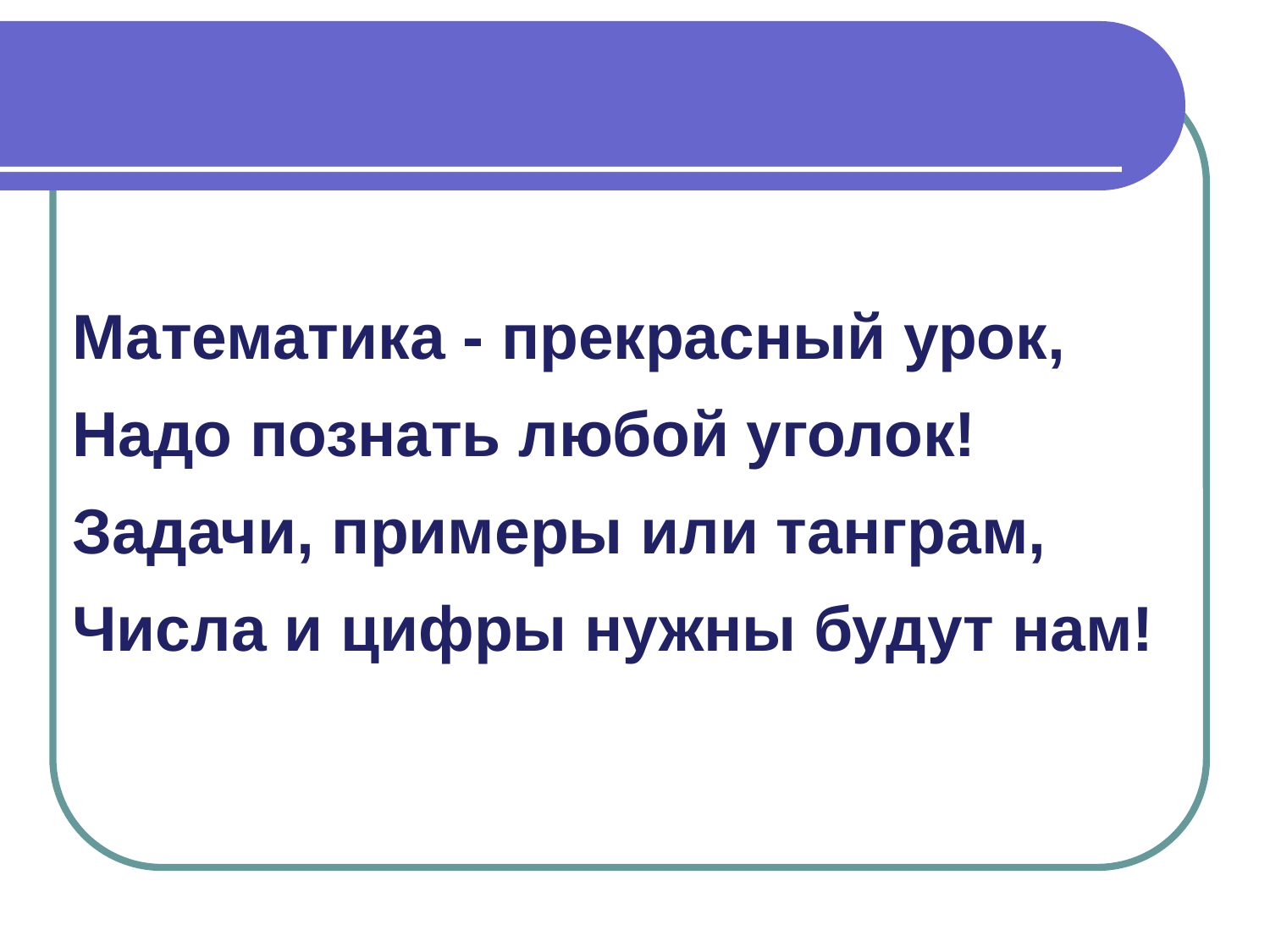

Математика - прекрасный урок,
Надо познать любой уголок!
Задачи, примеры или танграм,
Числа и цифры нужны будут нам!